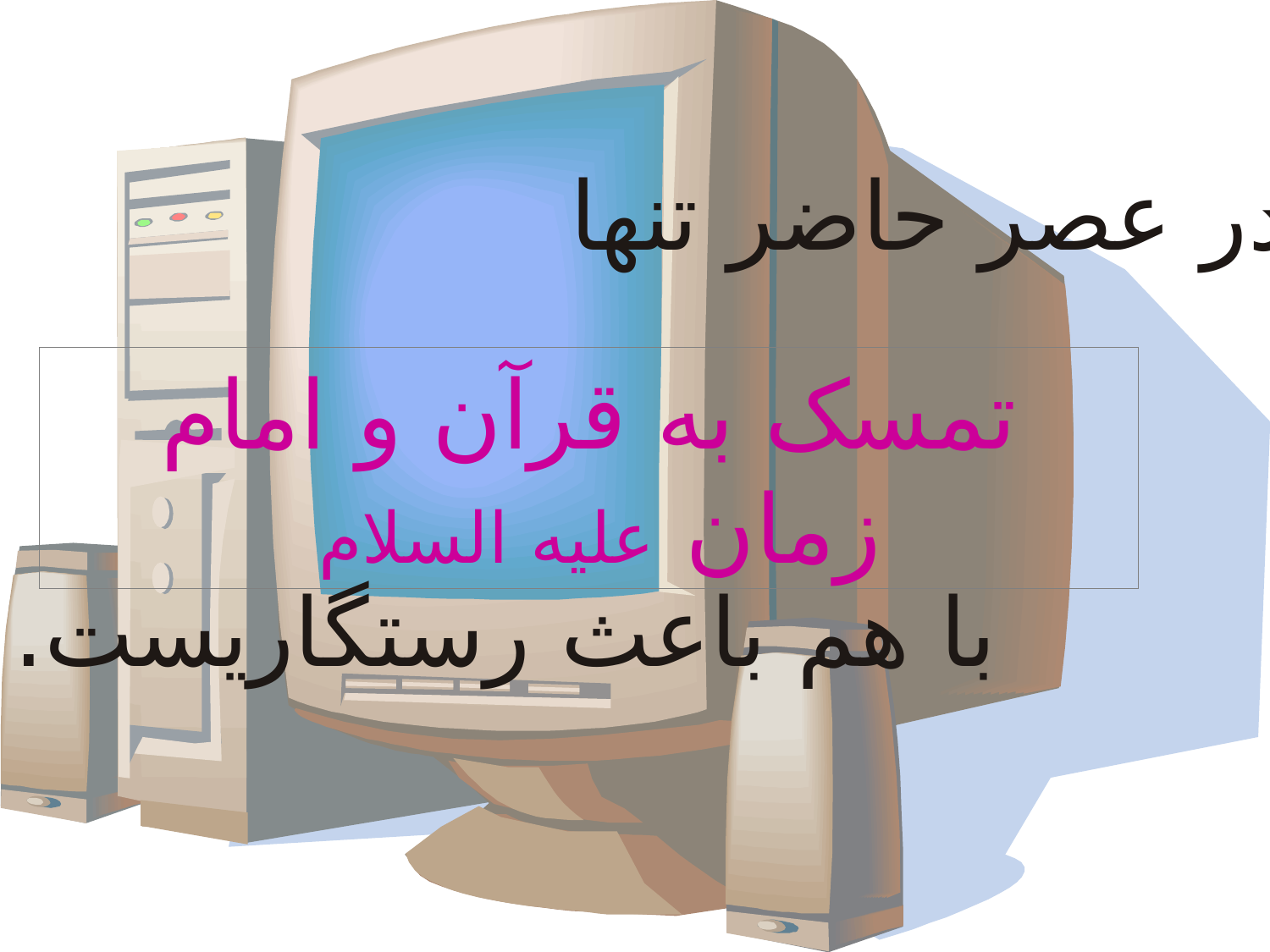

در عصر حاضر تنها
تمسک به قرآن و امام زمان علیه السلام
با هم باعث رستگاریست.